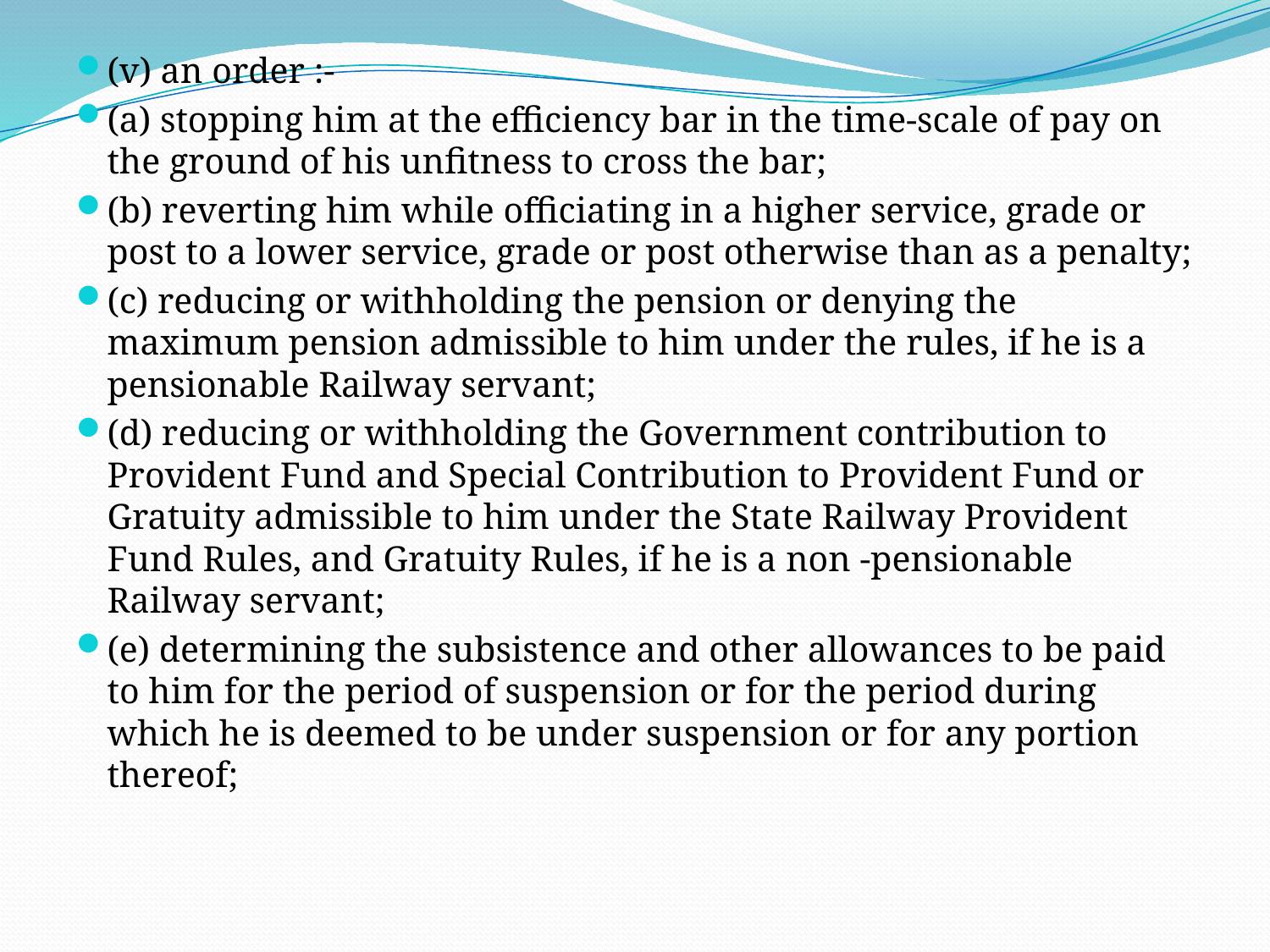

(v) an order :-
(a) stopping him at the efficiency bar in the time-scale of pay on the ground of his unfitness to cross the bar;
(b) reverting him while officiating in a higher service, grade or post to a lower service, grade or post otherwise than as a penalty;
(c) reducing or withholding the pension or denying the maximum pension admissible to him under the rules, if he is a pensionable Railway servant;
(d) reducing or withholding the Government contribution to Provident Fund and Special Contribution to Provident Fund or Gratuity admissible to him under the State Railway Provident Fund Rules, and Gratuity Rules, if he is a non -pensionable Railway servant;
(e) determining the subsistence and other allowances to be paid to him for the period of suspension or for the period during which he is deemed to be under suspension or for any portion thereof;